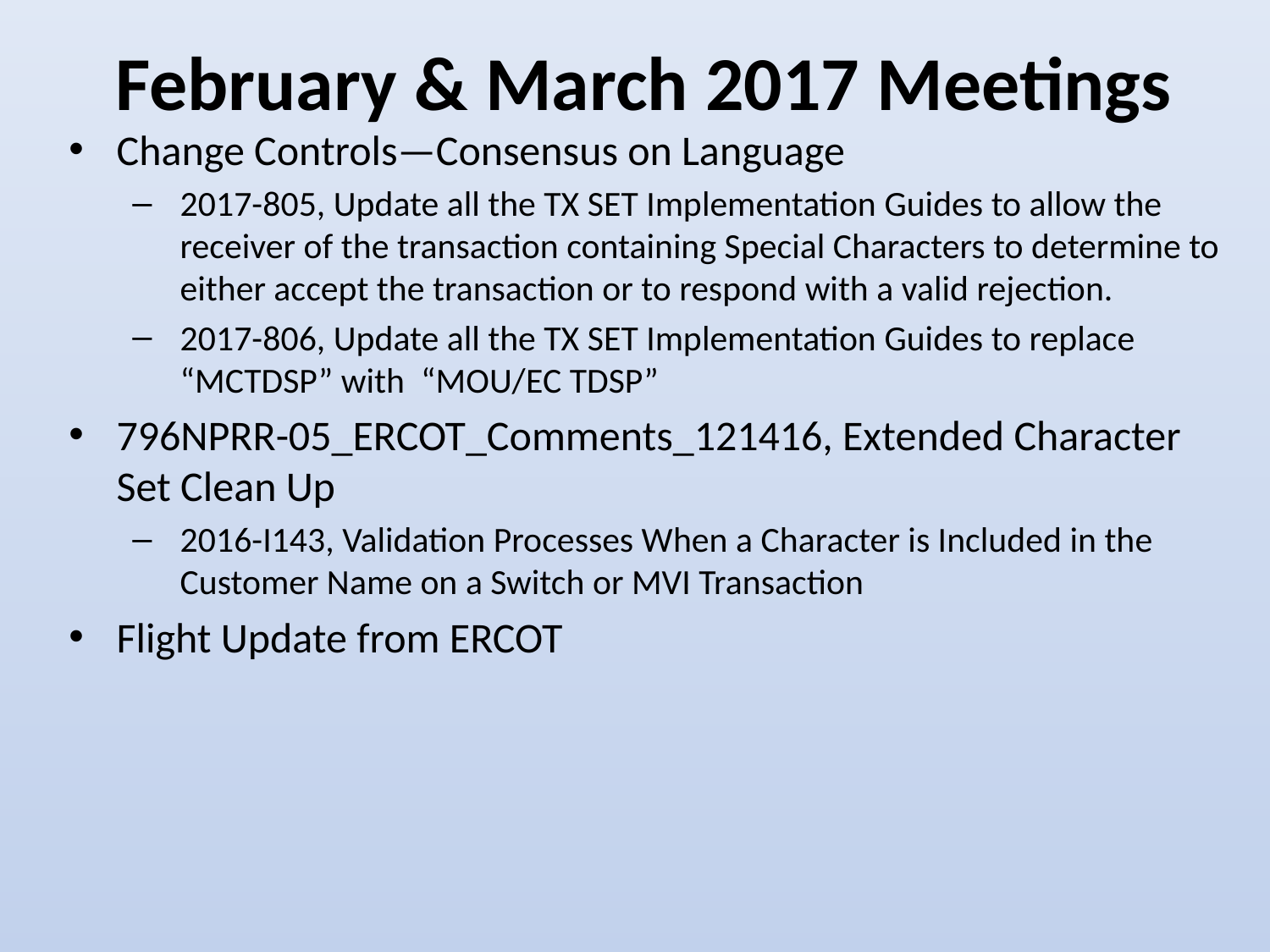

February & March 2017 Meetings
Change Controls—Consensus on Language
2017-805, Update all the TX SET Implementation Guides to allow the receiver of the transaction containing Special Characters to determine to either accept the transaction or to respond with a valid rejection.
2017-806, Update all the TX SET Implementation Guides to replace  “MCTDSP” with  “MOU/EC TDSP”
796NPRR-05_ERCOT_Comments_121416, Extended Character Set Clean Up
2016-I143, Validation Processes When a Character is Included in the Customer Name on a Switch or MVI Transaction
Flight Update from ERCOT